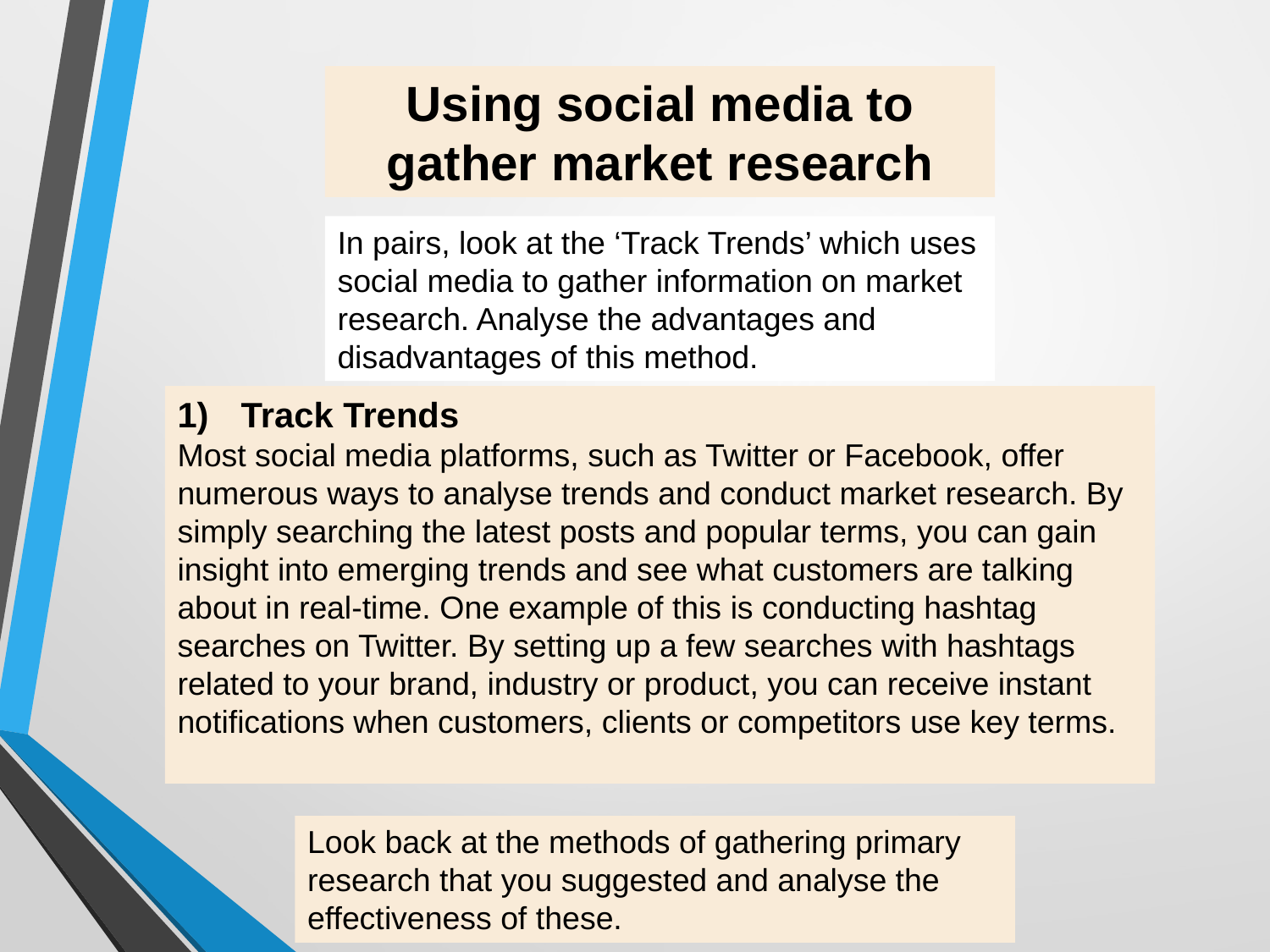

Using social media to gather market research
In pairs, look at the ‘Track Trends’ which uses social media to gather information on market research. Analyse the advantages and disadvantages of this method.
Track Trends
Most social media platforms, such as Twitter or Facebook, offer numerous ways to analyse trends and conduct market research. By simply searching the latest posts and popular terms, you can gain insight into emerging trends and see what customers are talking about in real-time. One example of this is conducting hashtag searches on Twitter. By setting up a few searches with hashtags related to your brand, industry or product, you can receive instant notifications when customers, clients or competitors use key terms.

Look back at the methods of gathering primary research that you suggested and analyse the effectiveness of these.